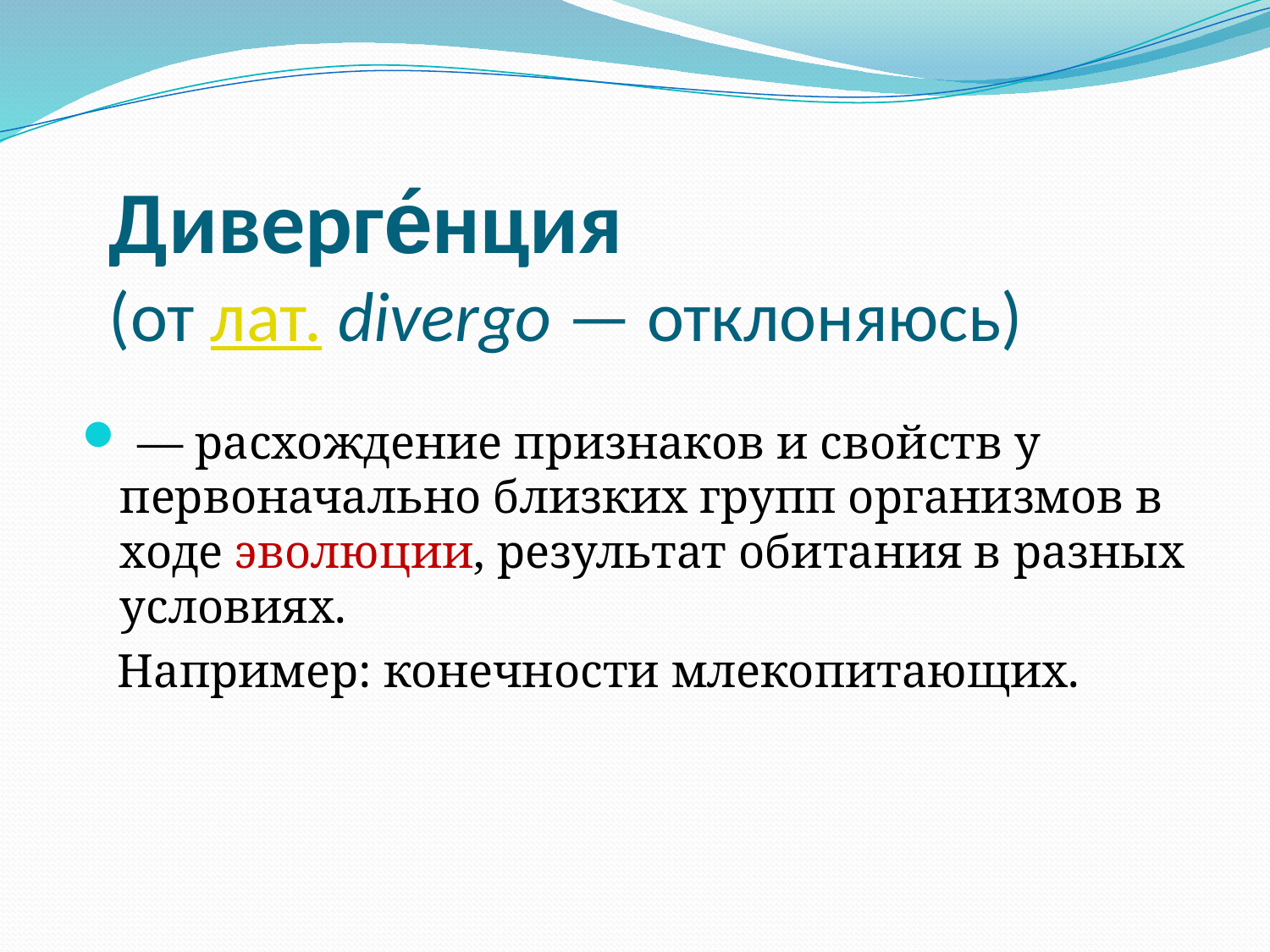

# Диверге́нция  (от лат. divergo — отклоняюсь)
 — расхождение признаков и свойств у первоначально близких групп организмов в ходе эволюции, результат обитания в разных условиях.
   Например: конечности млекопитающих.